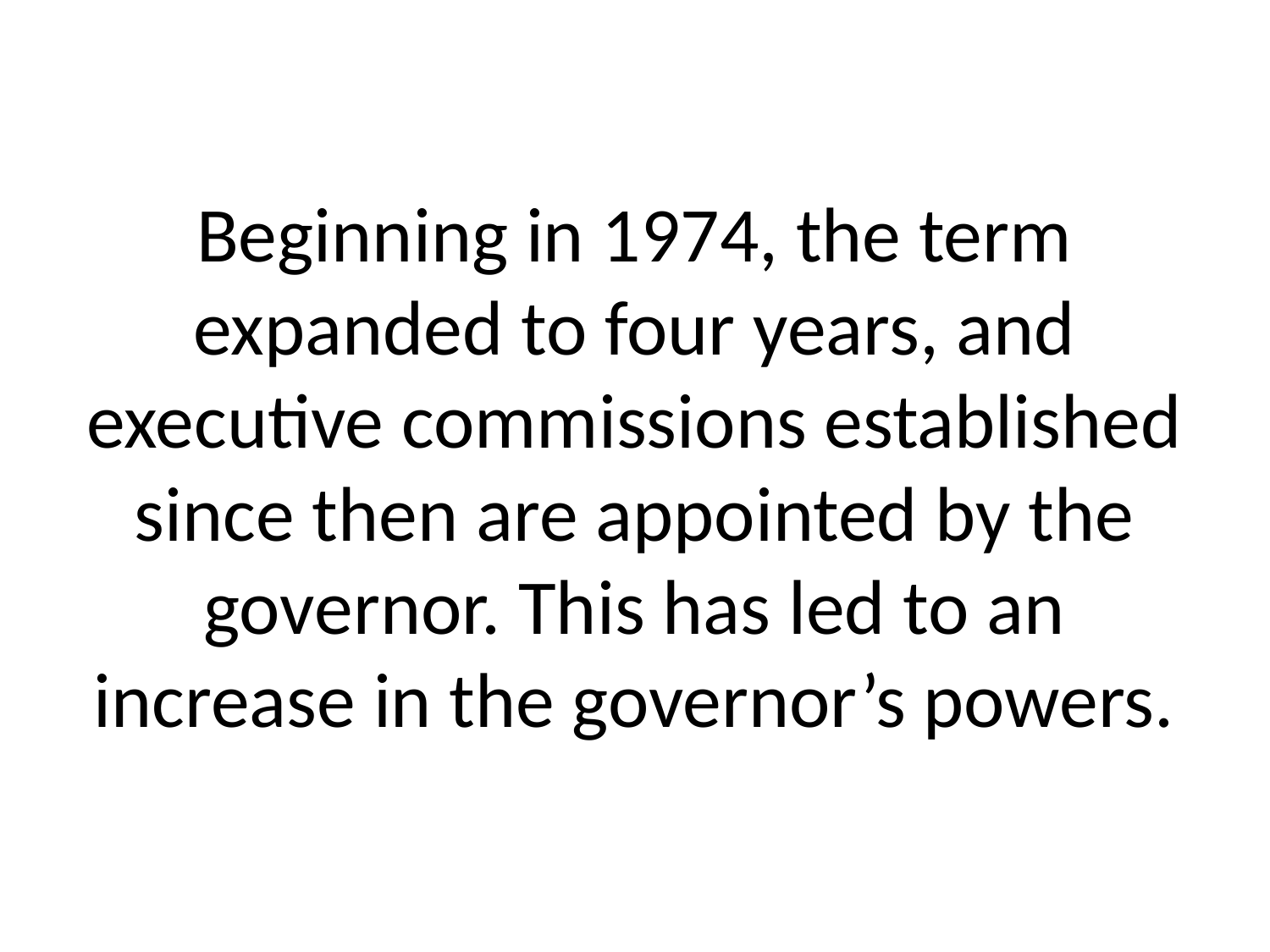

# Beginning in 1974, the term expanded to four years, and executive commissions established since then are appointed by the governor. This has led to an increase in the governor’s powers.